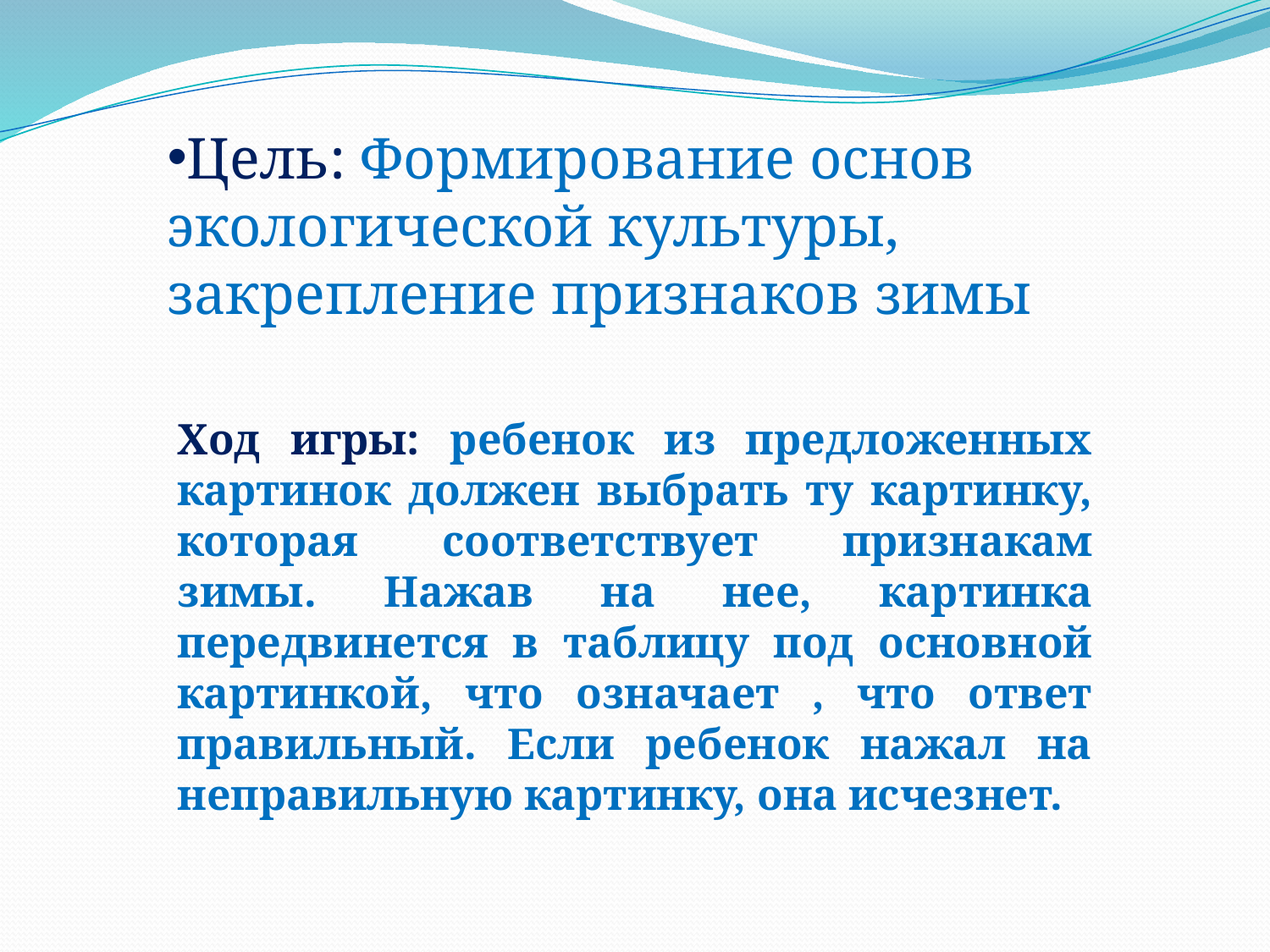

Цель: Формирование основ экологической культуры, закрепление признаков зимы
Ход игры: ребенок из предложенных картинок должен выбрать ту картинку, которая соответствует признакам зимы. Нажав на нее, картинка передвинется в таблицу под основной картинкой, что означает , что ответ правильный. Если ребенок нажал на неправильную картинку, она исчезнет.